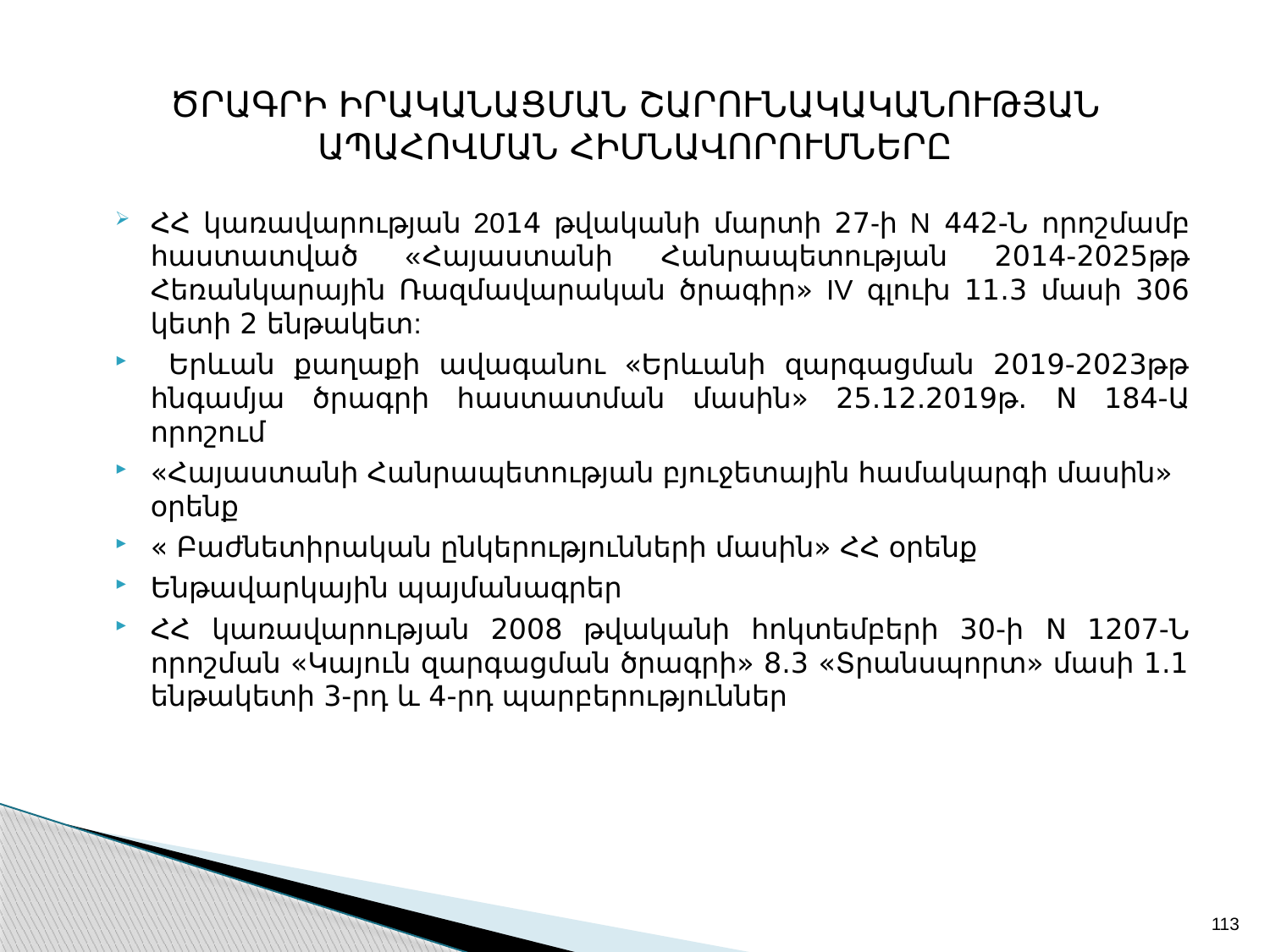

# ԾՐԱԳՐԻ ԻՐԱԿԱՆԱՑՄԱՆ ՇԱՐՈՒՆԱԿԱԿԱՆՈՒԹՅԱՆ ԱՊԱՀՈՎՄԱՆ ՀԻՄՆԱՎՈՐՈՒՄՆԵՐԸ
ՀՀ կառավարության 2014 թվականի մարտի 27-ի N 442-Ն որոշմամբ հաստատված «Հայաստանի Հանրապետության 2014-2025թթ Հեռանկարային Ռազմավարական ծրագիր» IV գլուխ 11․3 մասի 306 կետի 2 ենթակետ:
 Երևան քաղաքի ավագանու «Երևանի զարգացման 2019-2023թթ հնգամյա ծրագրի հաստատման մասին» 25.12.2019թ. N 184-Ա որոշում
«Հայաստանի Հանրապետության բյուջետային համակարգի մասին» օրենք
« Բաժնետիրական ընկերությունների մասին» ՀՀ օրենք
Ենթավարկային պայմանագրեր
ՀՀ կառավարության 2008 թվականի հոկտեմբերի 30-ի N 1207-Ն որոշման «Կայուն զարգացման ծրագրի» 8.3 «Տրանսպորտ» մասի 1.1 ենթակետի 3-րդ և 4-րդ պարբերություններ
113